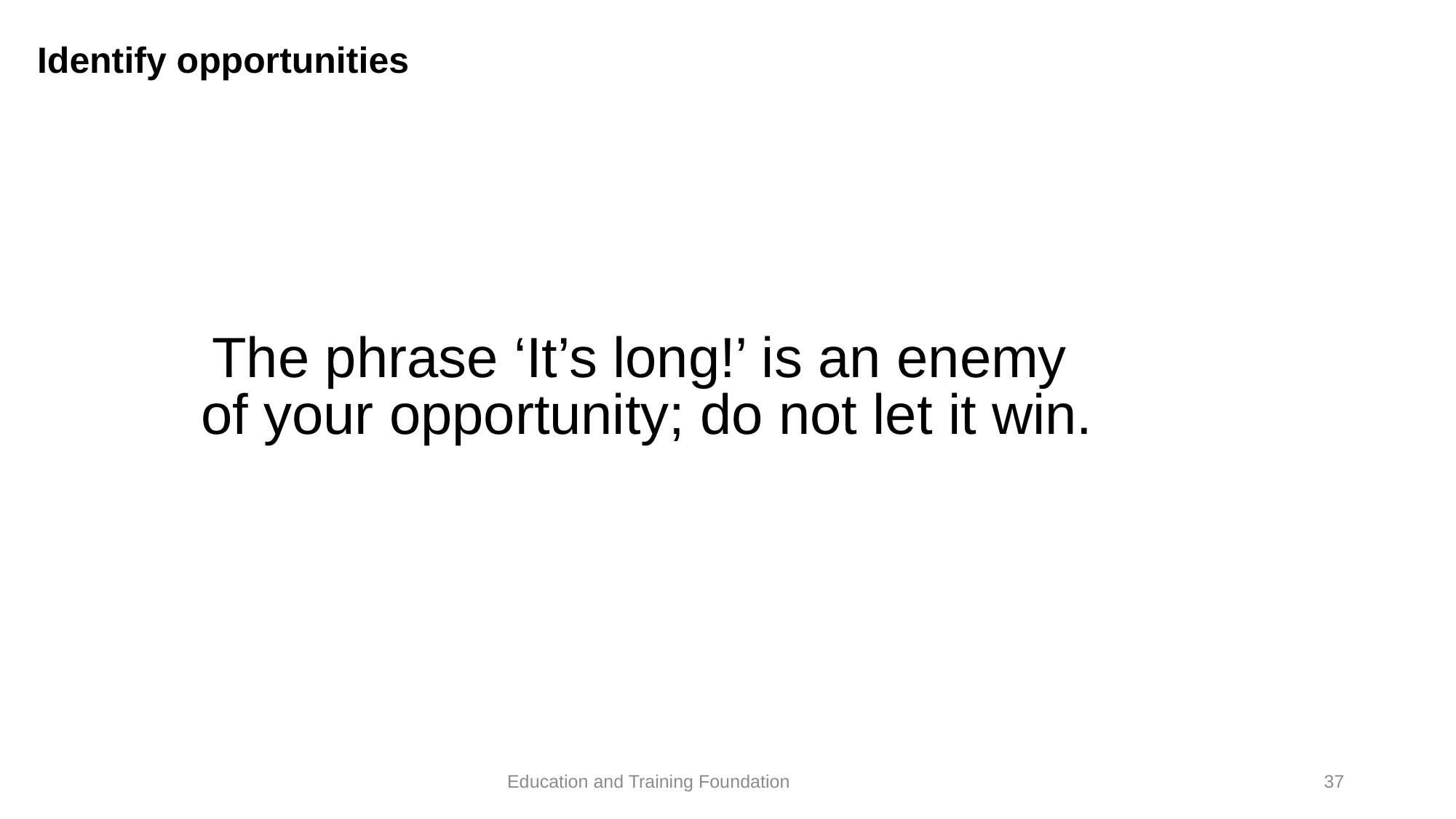

# Identify opportunities

The phrase ‘It’s long!’ is an enemy
of your opportunity; do not let it win.
37
Education and Training Foundation